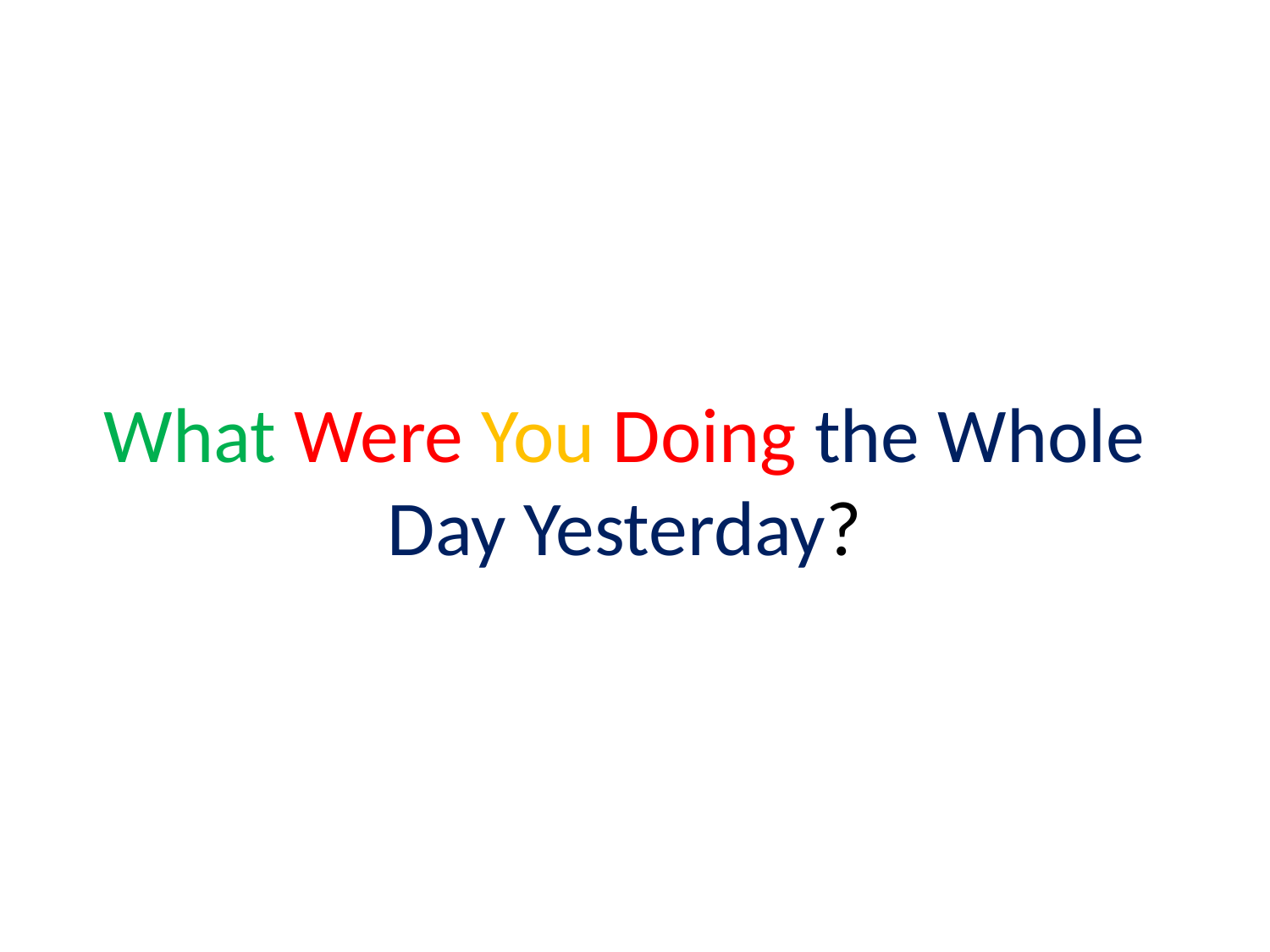

# What Were You Doing the Whole Day Yesterday?